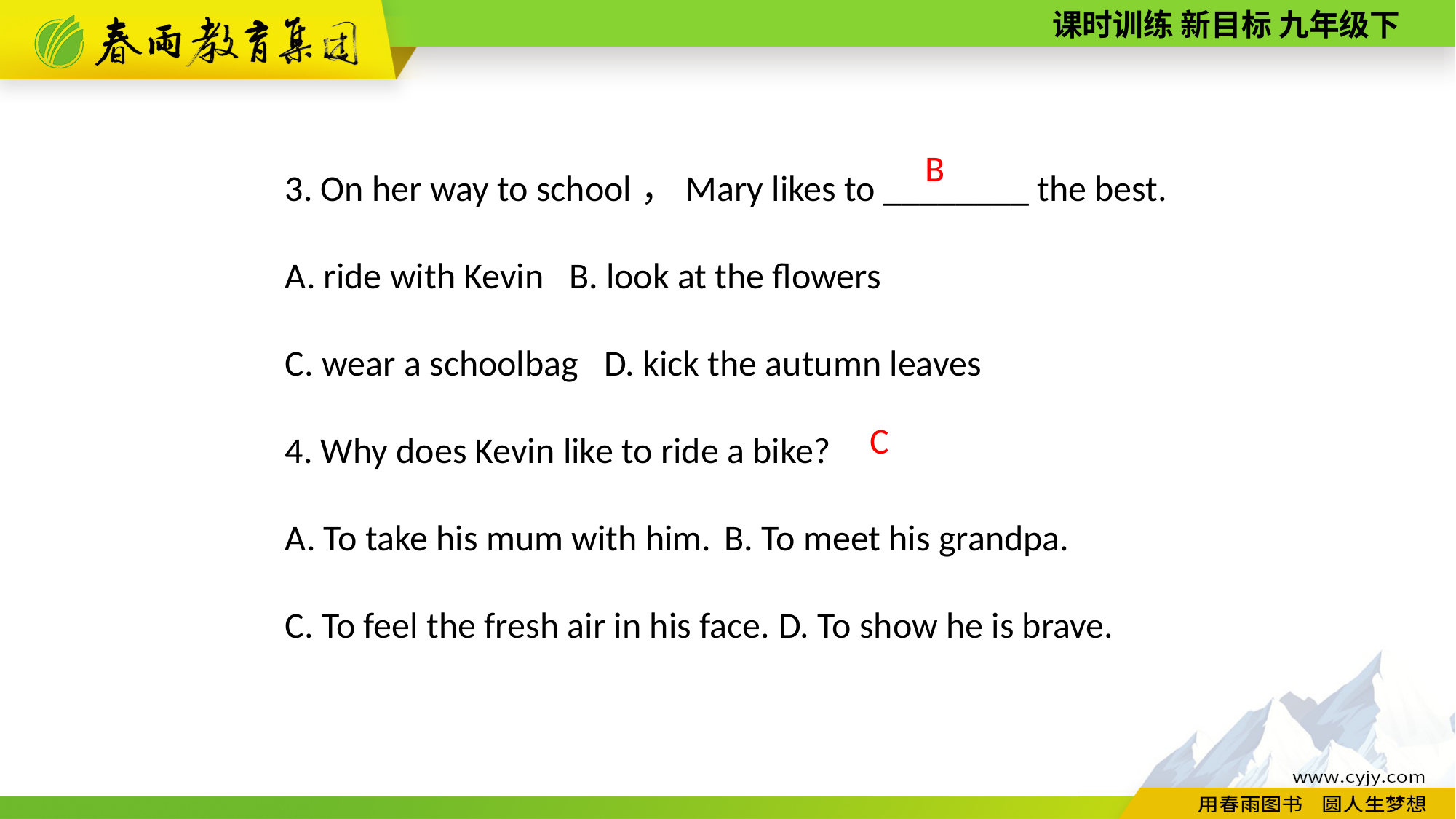

3. On her way to school，Mary likes to ________ the best.
A. ride with Kevin    B. look at the flowers
C. wear a schoolbag    D. kick the autumn leaves
4. Why does Kevin like to ride a bike?
A. To take his mum with him.   B. To meet his grandpa.
C. To feel the fresh air in his face.  D. To show he is brave.
B
C